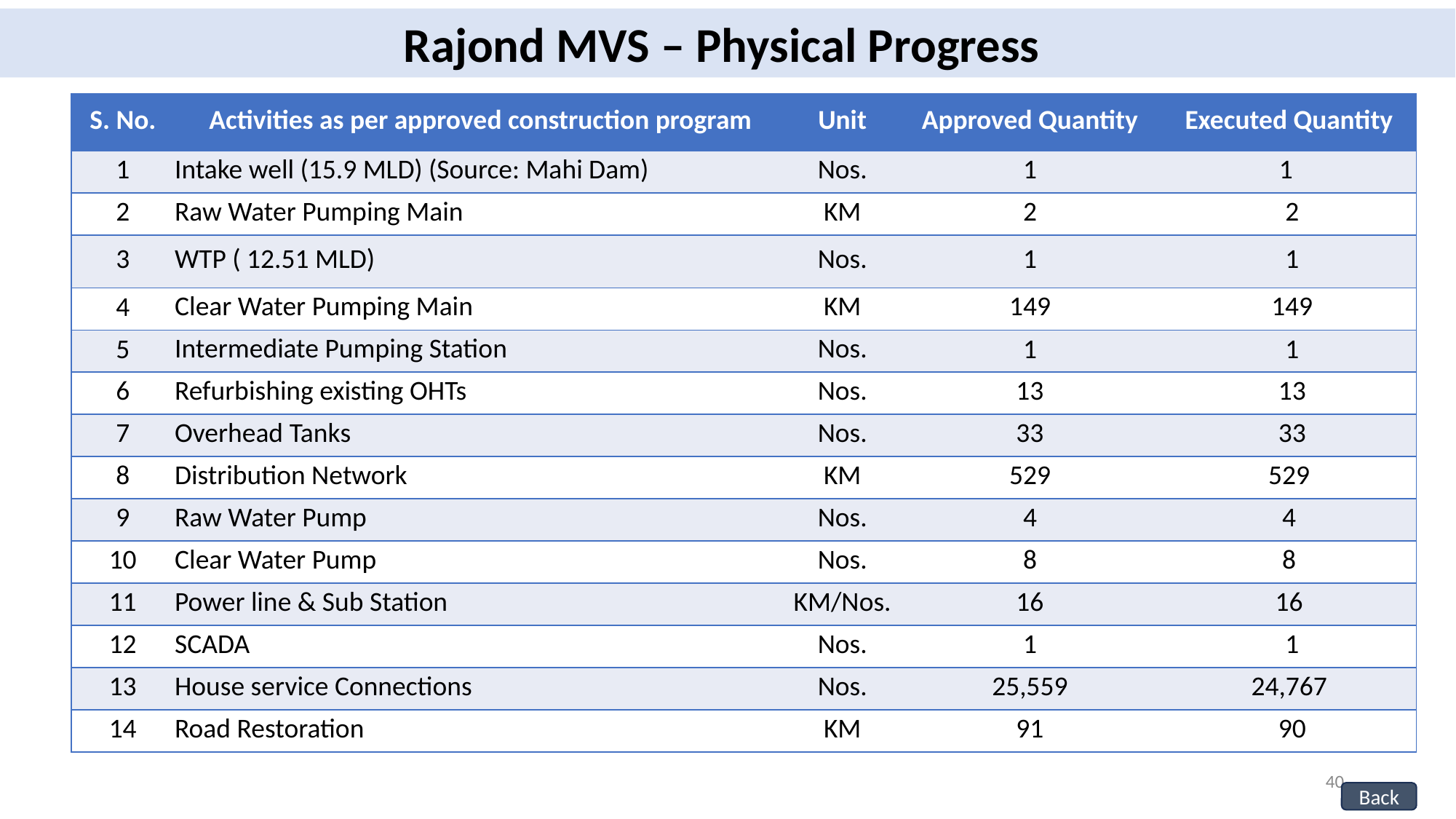

Rajond MVS – Physical Progress
| S. No. | Activities as per approved construction program | Unit | Approved Quantity | Executed Quantity |
| --- | --- | --- | --- | --- |
| 1 | Intake well (15.9 MLD) (Source: Mahi Dam) | Nos. | 1 | 1 |
| 2 | Raw Water Pumping Main | KM | 2 | 2 |
| 3 | WTP ( 12.51 MLD) | Nos. | 1 | 1 |
| 4 | Clear Water Pumping Main | KM | 149 | 149 |
| 5 | Intermediate Pumping Station | Nos. | 1 | 1 |
| 6 | Refurbishing existing OHTs | Nos. | 13 | 13 |
| 7 | Overhead Tanks | Nos. | 33 | 33 |
| 8 | Distribution Network | KM | 529 | 529 |
| 9 | Raw Water Pump | Nos. | 4 | 4 |
| 10 | Clear Water Pump | Nos. | 8 | 8 |
| 11 | Power line & Sub Station | KM/Nos. | 16 | 16 |
| 12 | SCADA | Nos. | 1 | 1 |
| 13 | House service Connections | Nos. | 25,559 | 24,767 |
| 14 | Road Restoration | KM | 91 | 90 |
40
Back